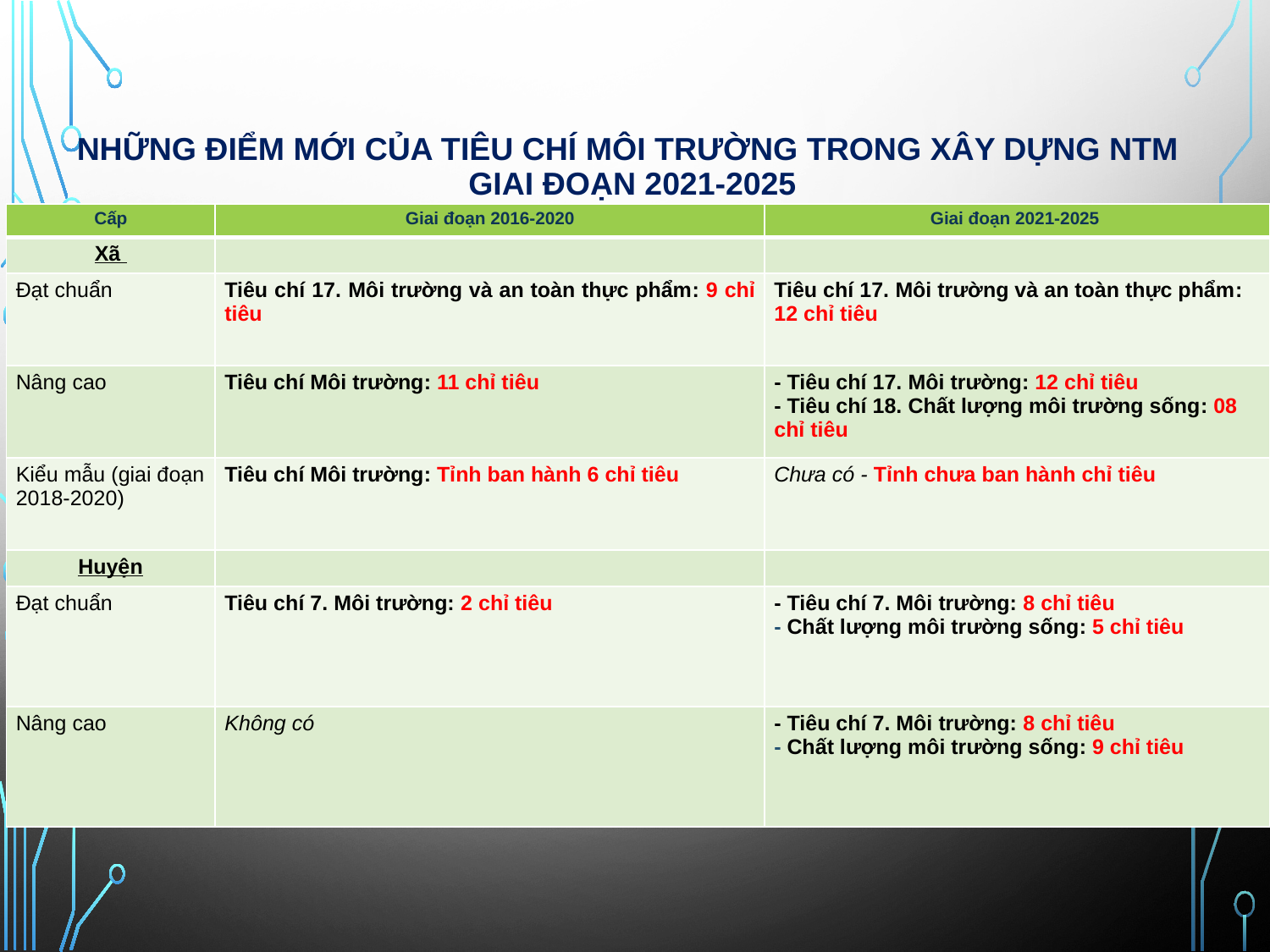

# NHỮNG ĐIỂM MỚI CỦA TIÊU CHÍ MÔI TRƯỜNG trong xây dựng NTM giai đoạn 2021-2025
| Cấp | Giai đoạn 2016-2020 | Giai đoạn 2021-2025 |
| --- | --- | --- |
| Xã |  |  |
| Đạt chuẩn | Tiêu chí 17. Môi trường và an toàn thực phẩm: 9 chỉ tiêu | Tiêu chí 17. Môi trường và an toàn thực phẩm: 12 chỉ tiêu |
| Nâng cao | Tiêu chí Môi trường: 11 chỉ tiêu | - Tiêu chí 17. Môi trường: 12 chỉ tiêu - Tiêu chí 18. Chất lượng môi trường sống: 08 chỉ tiêu |
| Kiểu mẫu (giai đoạn 2018-2020) | Tiêu chí Môi trường: Tỉnh ban hành 6 chỉ tiêu | Chưa có - Tỉnh chưa ban hành chỉ tiêu |
| Huyện |  |  |
| Đạt chuẩn | Tiêu chí 7. Môi trường: 2 chỉ tiêu | - Tiêu chí 7. Môi trường: 8 chỉ tiêu - Chất lượng môi trường sống: 5 chỉ tiêu |
| Nâng cao | Không có | - Tiêu chí 7. Môi trường: 8 chỉ tiêu - Chất lượng môi trường sống: 9 chỉ tiêu |